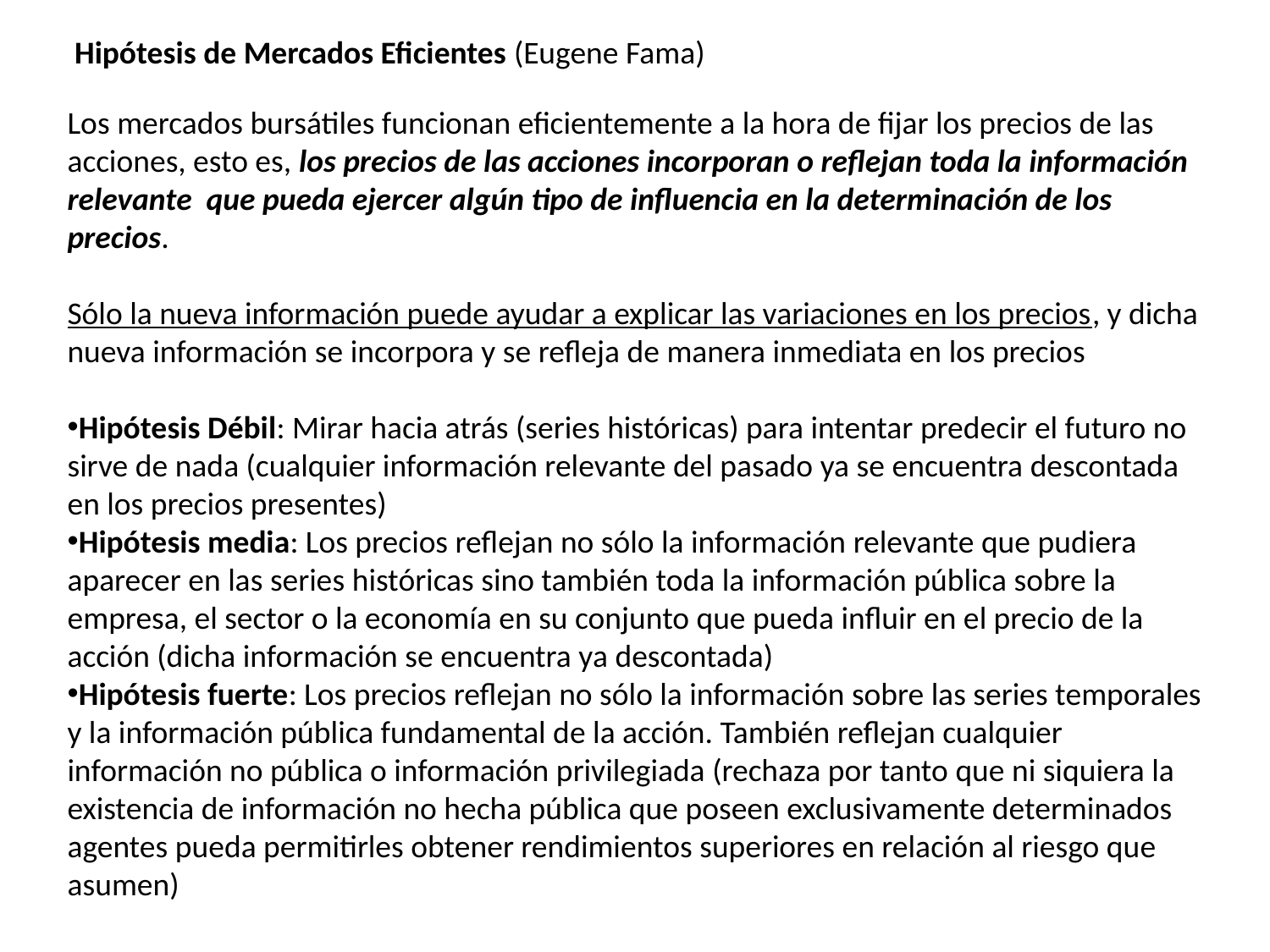

Hipótesis de Mercados Eficientes (Eugene Fama)
Los mercados bursátiles funcionan eficientemente a la hora de fijar los precios de las acciones, esto es, los precios de las acciones incorporan o reflejan toda la información relevante  que pueda ejercer algún tipo de influencia en la determinación de los precios.

Sólo la nueva información puede ayudar a explicar las variaciones en los precios, y dicha nueva información se incorpora y se refleja de manera inmediata en los precios

Hipótesis Débil: Mirar hacia atrás (series históricas) para intentar predecir el futuro no sirve de nada (cualquier información relevante del pasado ya se encuentra descontada en los precios presentes)
Hipótesis media: Los precios reflejan no sólo la información relevante que pudiera aparecer en las series históricas sino también toda la información pública sobre la empresa, el sector o la economía en su conjunto que pueda influir en el precio de la acción (dicha información se encuentra ya descontada)
Hipótesis fuerte: Los precios reflejan no sólo la información sobre las series temporales y la información pública fundamental de la acción. También reflejan cualquier información no pública o información privilegiada (rechaza por tanto que ni siquiera la existencia de información no hecha pública que poseen exclusivamente determinados agentes pueda permitirles obtener rendimientos superiores en relación al riesgo que asumen)